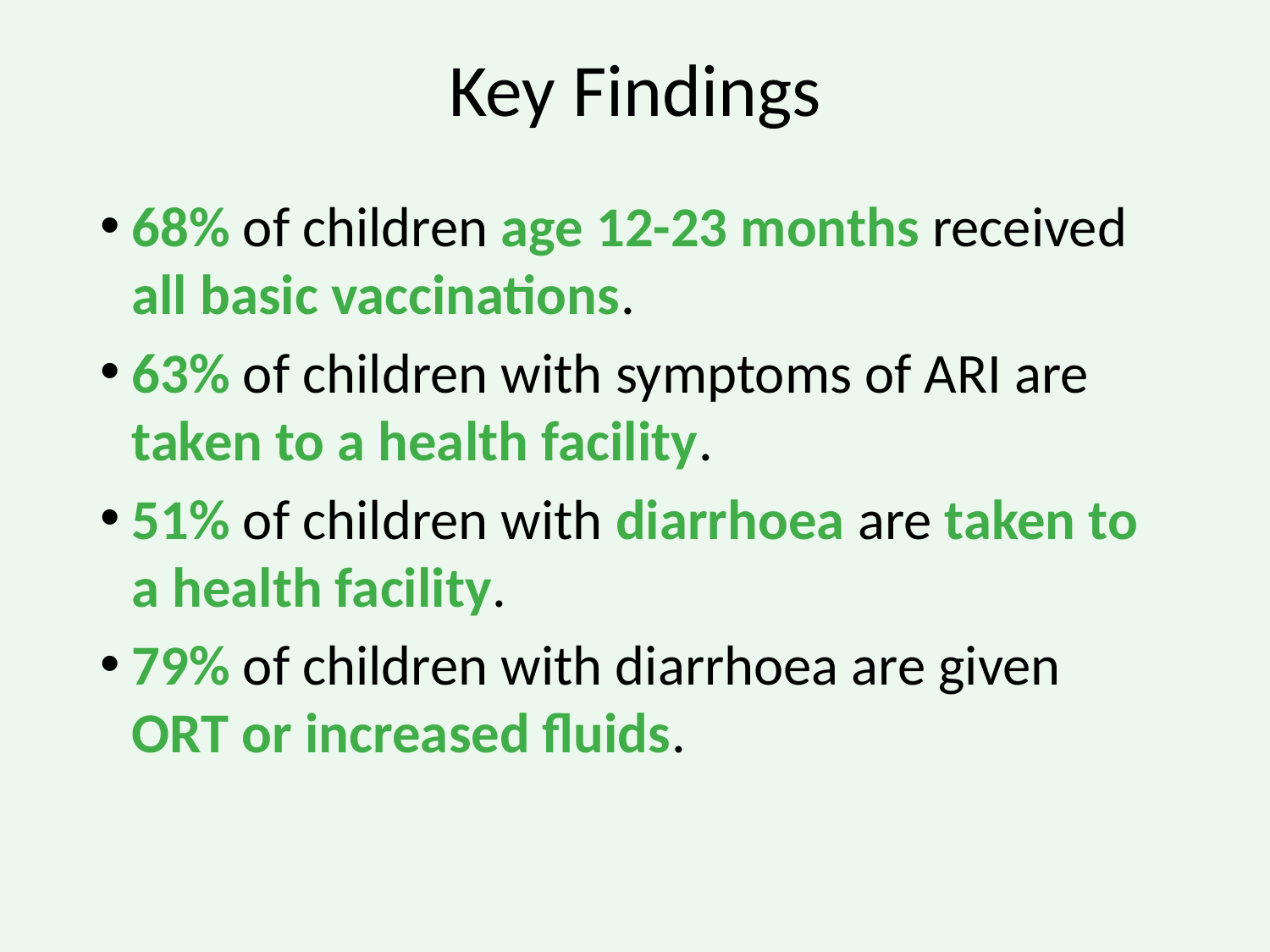

# Key Findings
68% of children age 12-23 months received all basic vaccinations.
63% of children with symptoms of ARI are taken to a health facility.
51% of children with diarrhoea are taken to a health facility.
79% of children with diarrhoea are given ORT or increased fluids.